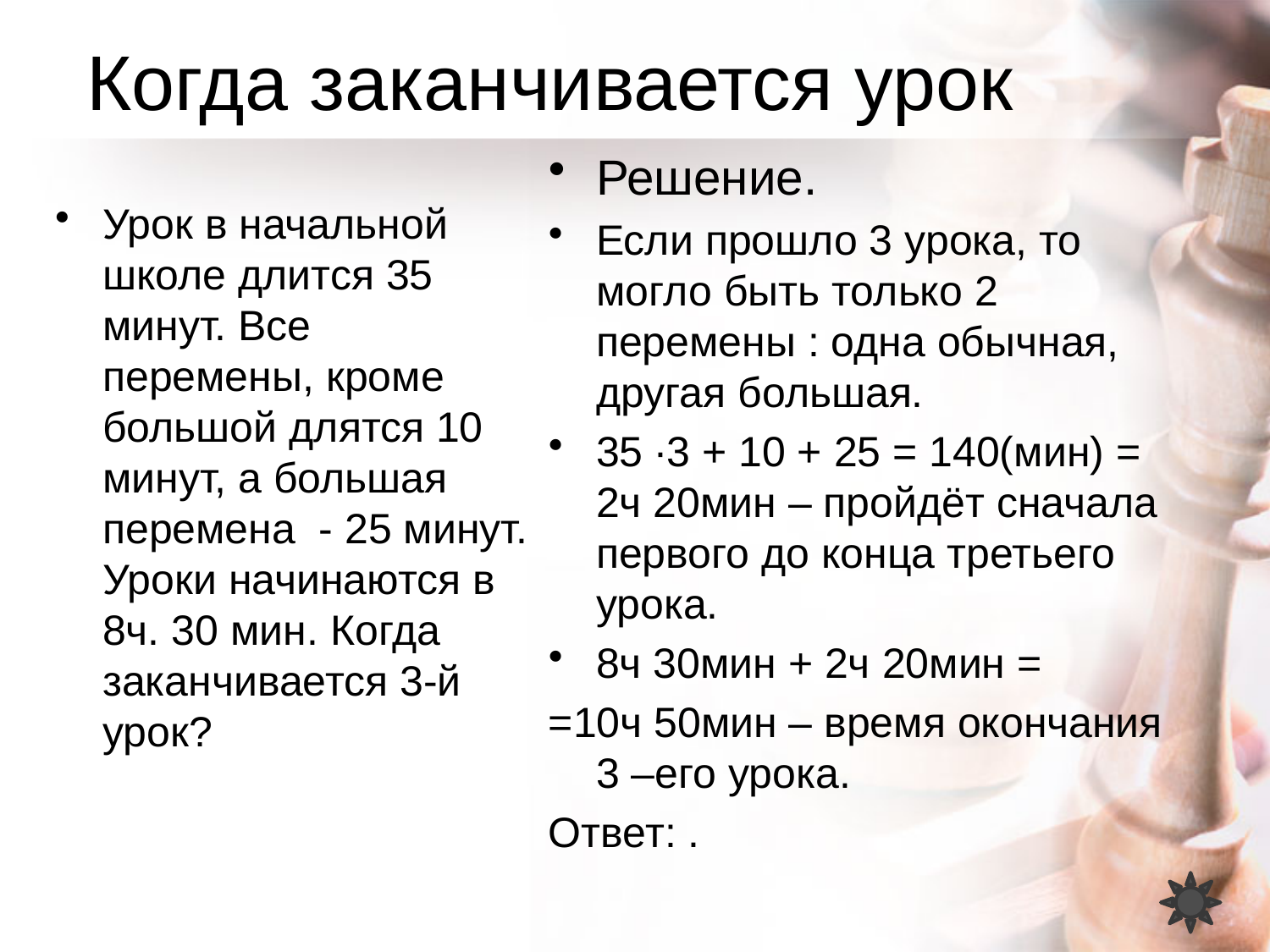

# Когда заканчивается урок
Решение.
Если прошло 3 урока, то могло быть только 2 перемены : одна обычная, другая большая.
35 ∙3 + 10 + 25 = 140(мин) = 2ч 20мин – пройдёт сначала первого до конца третьего урока.
8ч 30мин + 2ч 20мин =
=10ч 50мин – время окончания 3 –его урока.
Ответ: .

Урок в начальной школе длится 35 минут. Все перемены, кроме большой длятся 10 минут, а большая перемена  - 25 минут. Уроки начинаются в 8ч. 30 мин. Когда заканчивается 3-й урок?